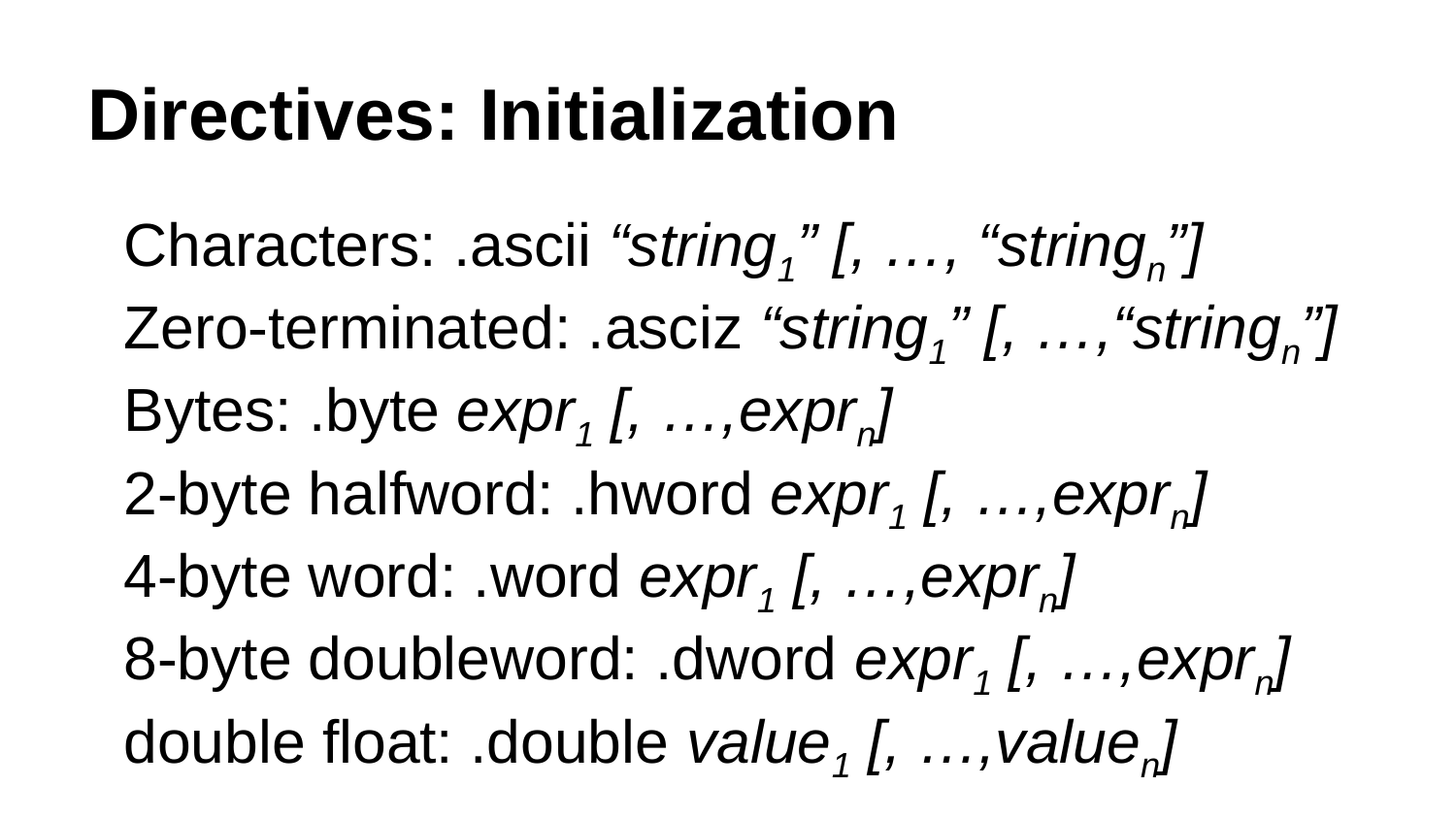

# Directives: Initialization
Characters: .ascii “string1” [, …, “stringn”]
Zero-terminated: .asciz “string1” [, …,“stringn”]
Bytes: .byte expr1 [, …,exprn]
2-byte halfword: .hword expr1 [, …,exprn]
4-byte word: .word expr1 [, …,exprn]
8-byte doubleword: .dword expr1 [, …,exprn]
double float: .double value1 [, …,valuen]